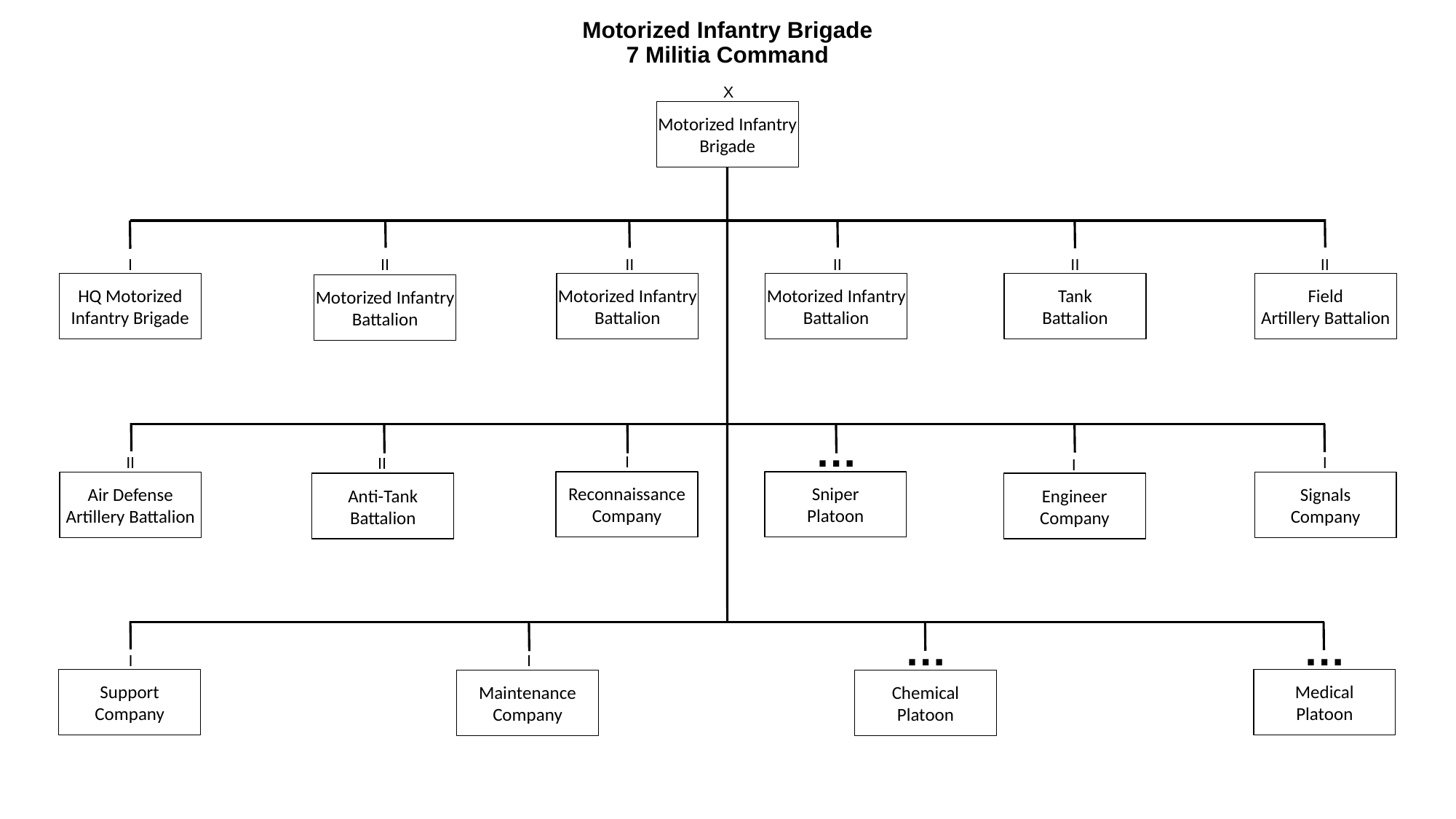

# Motorized Infantry Brigade 7 Militia Command
X
Motorized Infantry Brigade
I
II
II
II
II
II
HQ Motorized Infantry Brigade
Motorized Infantry Battalion
Motorized Infantry Battalion
Tank
Battalion
Field
Artillery Battalion
Motorized Infantry Battalion
…
I
II
I
II
I
Reconnaissance Company
Sniper
Platoon
Air Defense
Artillery Battalion
Signals
Company
Anti-Tank
Battalion
Engineer
Company
…
…
I
I
Support
Company
Medical
Platoon
Maintenance
Company
Chemical
Platoon